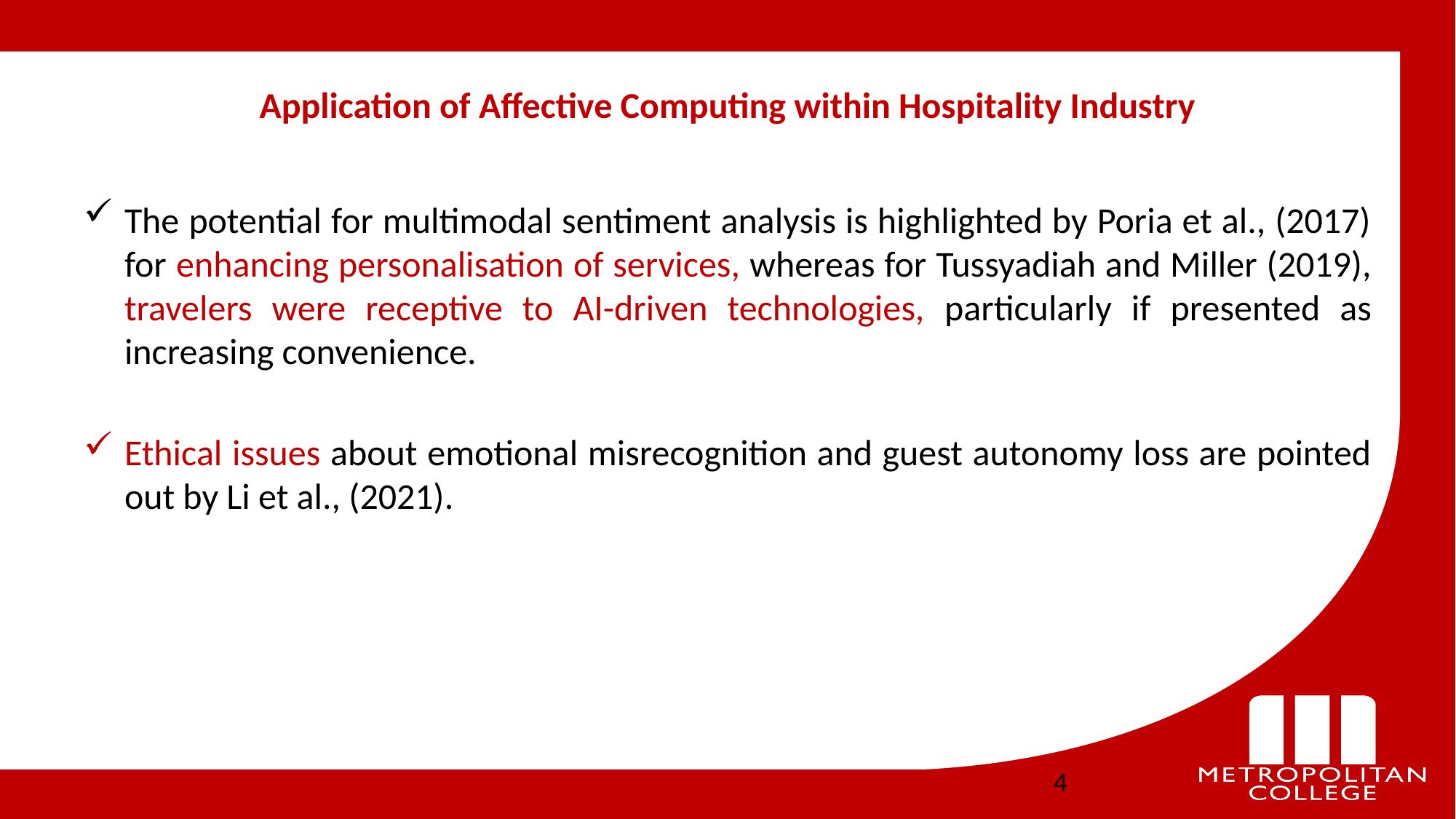

# Application of Affective Computing within Hospitality Industry
The potential for multimodal sentiment analysis is highlighted by Poria et al., (2017) for enhancing personalisation of services, whereas for Tussyadiah and Miller (2019), travelers were receptive to AI-driven technologies, particularly if presented as increasing convenience.

Ethical issues about emotional misrecognition and guest autonomy loss are pointed out by Li et al., (2021).
4